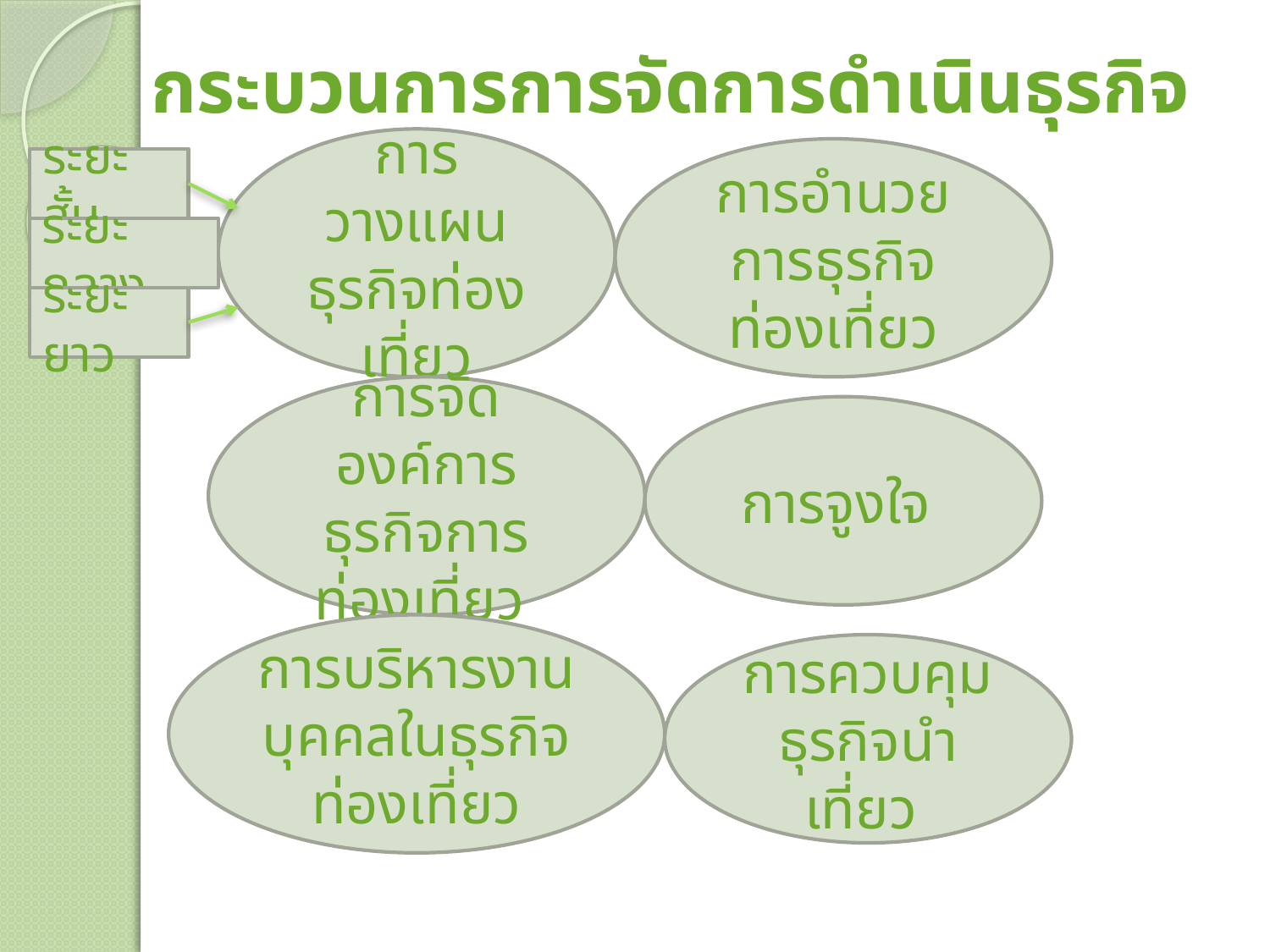

# กระบวนการการจัดการดำเนินธุรกิจ
การวางแผนธุรกิจท่องเที่ยว
การอำนวยการธุรกิจท่องเที่ยว
ระยะสั้น
ระยะกลาง
ระยะยาว
การจัดองค์การธุรกิจการท่องเที่ยว
การจูงใจ
การบริหารงานบุคคลในธุรกิจท่องเที่ยว
การควบคุมธุรกิจนำเที่ยว